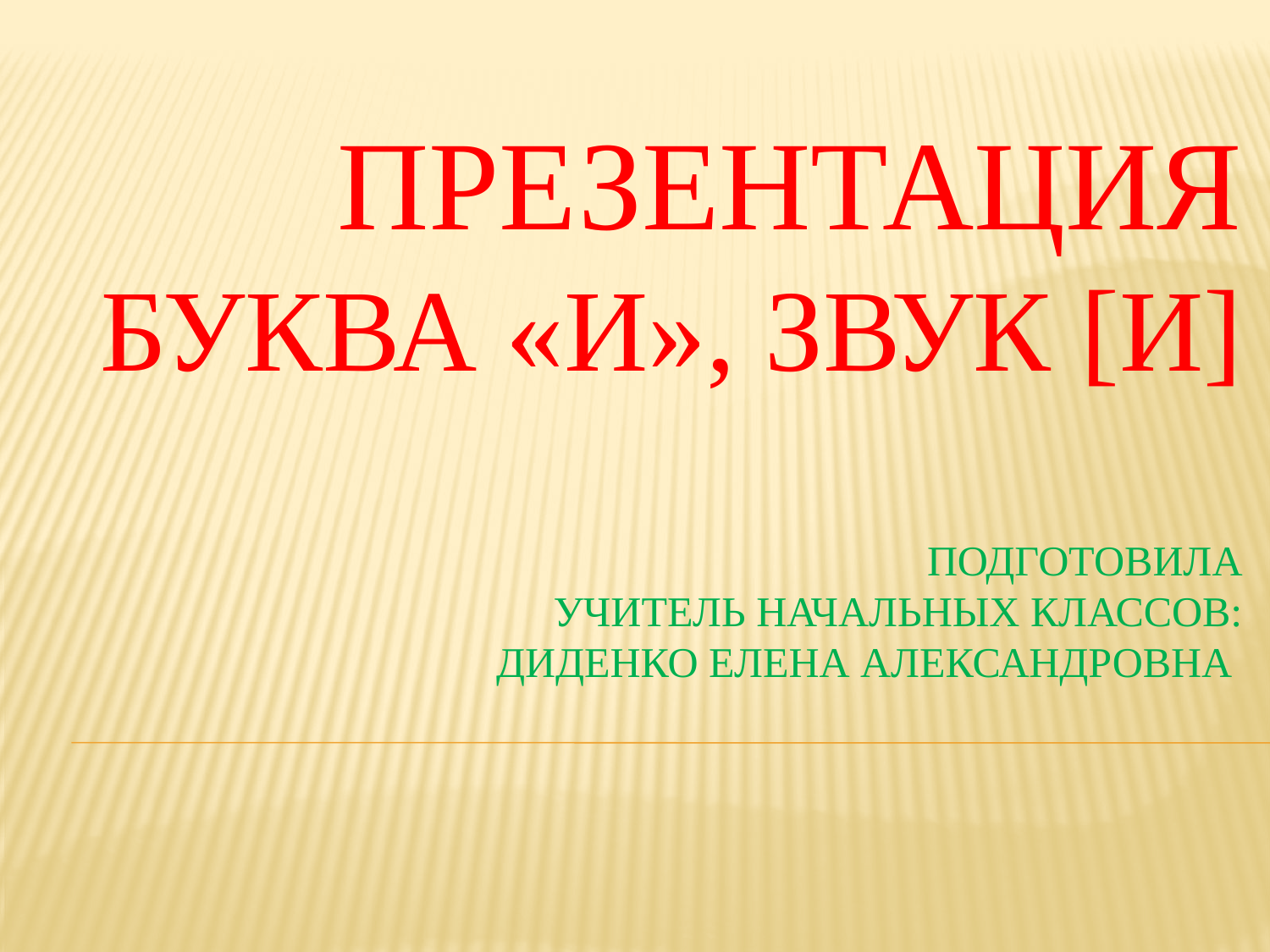

# Презентация Буква «и», звук [и] Подготовила учитель начальных классов: Диденко елена александровна